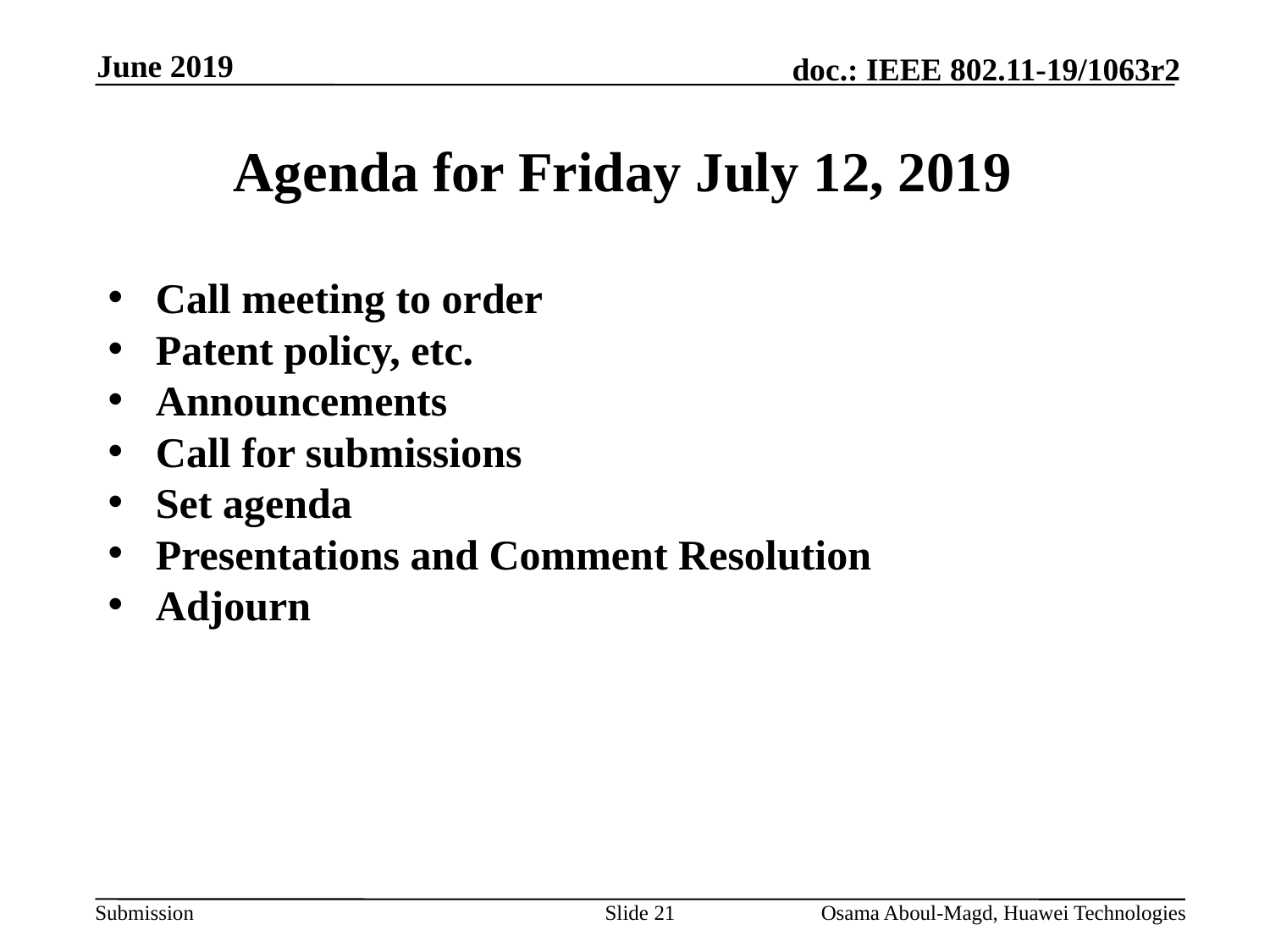

June 2019
# Agenda for Friday July 12, 2019
Call meeting to order
Patent policy, etc.
Announcements
Call for submissions
Set agenda
Presentations and Comment Resolution
Adjourn
Slide 21
Osama Aboul-Magd, Huawei Technologies